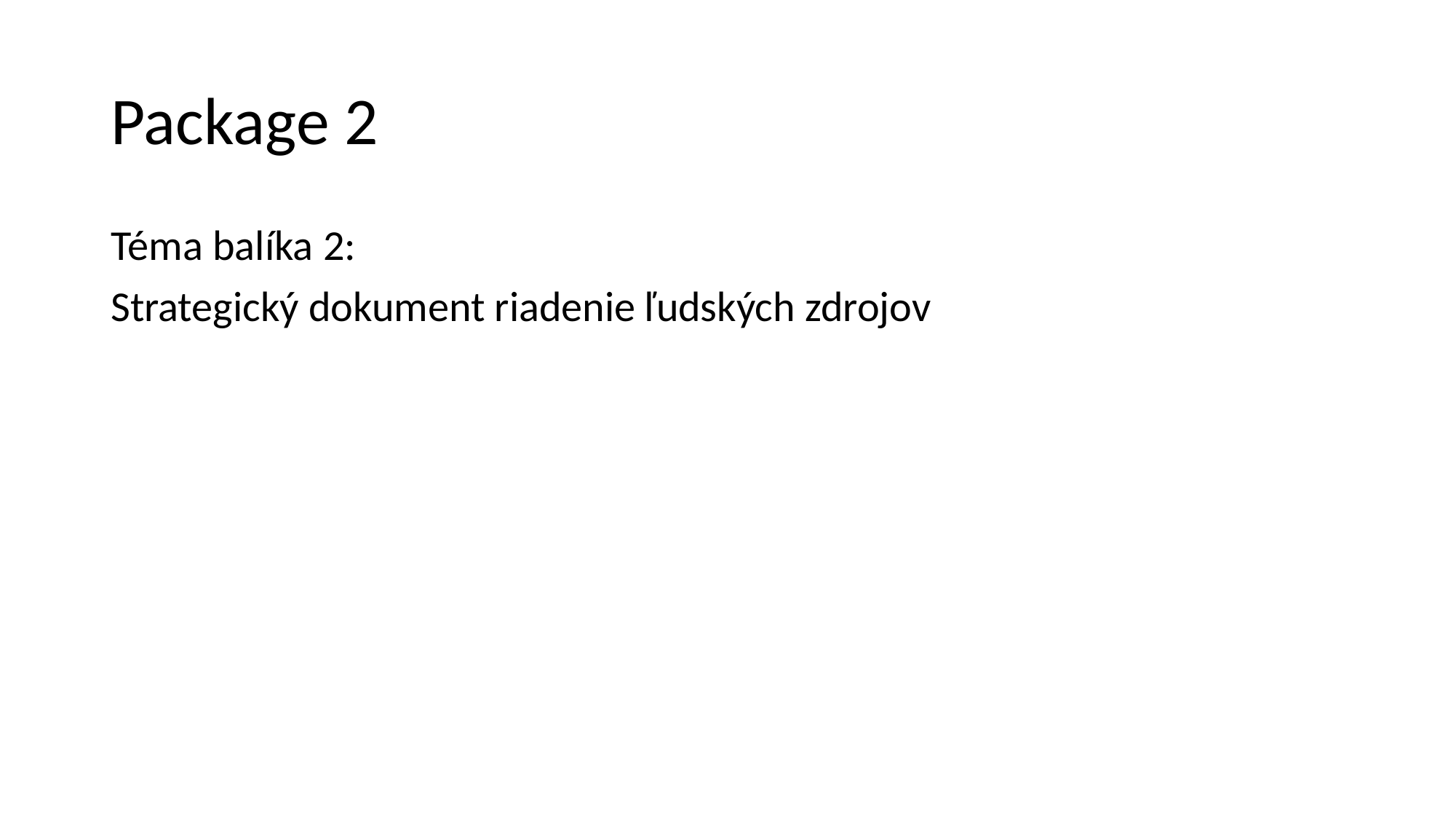

# Package 2
Téma balíka 2:
Strategický dokument riadenie ľudských zdrojov